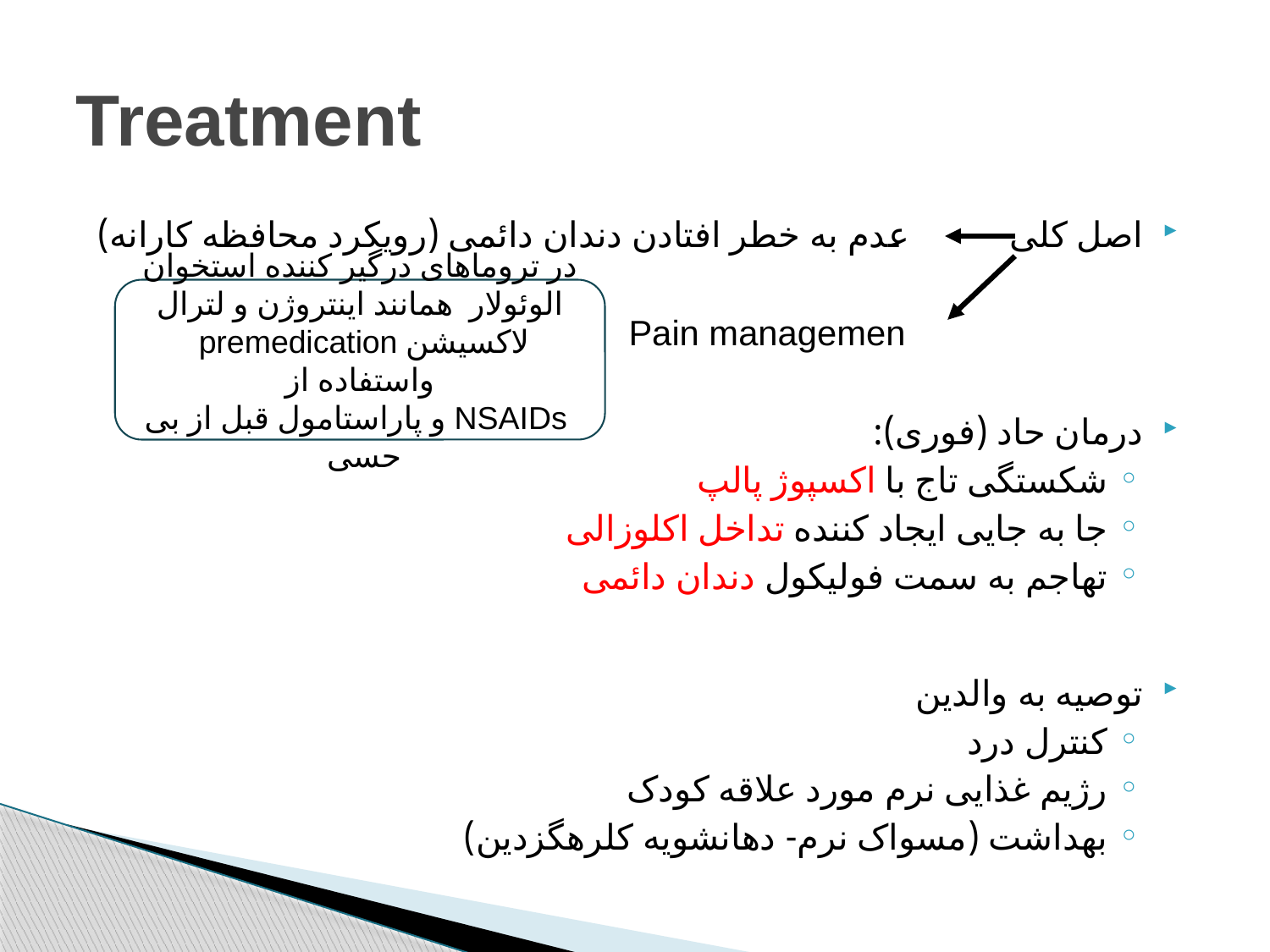

# Treatment
اصل کلی           عدم به خطر افتادن دندان دائمی (رویکرد محافظه کارانه)

                              Pain managemen

درمان حاد (فوری):
شکستگی تاج با اکسپوژ پالپ
جا به جایی ایجاد کننده تداخل اکلوزالی
تهاجم به سمت فولیکول دندان دائمی

توصیه به والدین
کنترل درد
رژیم غذایی نرم مورد علاقه کودک
بهداشت (مسواک نرم- دهانشویه کلرهگزدین)
در تروماهای درگیر کننده استخوان الوئولار  همانند اینتروژن و لترال لاکسیشن premedication  واستفاده از
 NSAIDs و پاراستامول قبل از بی حسی